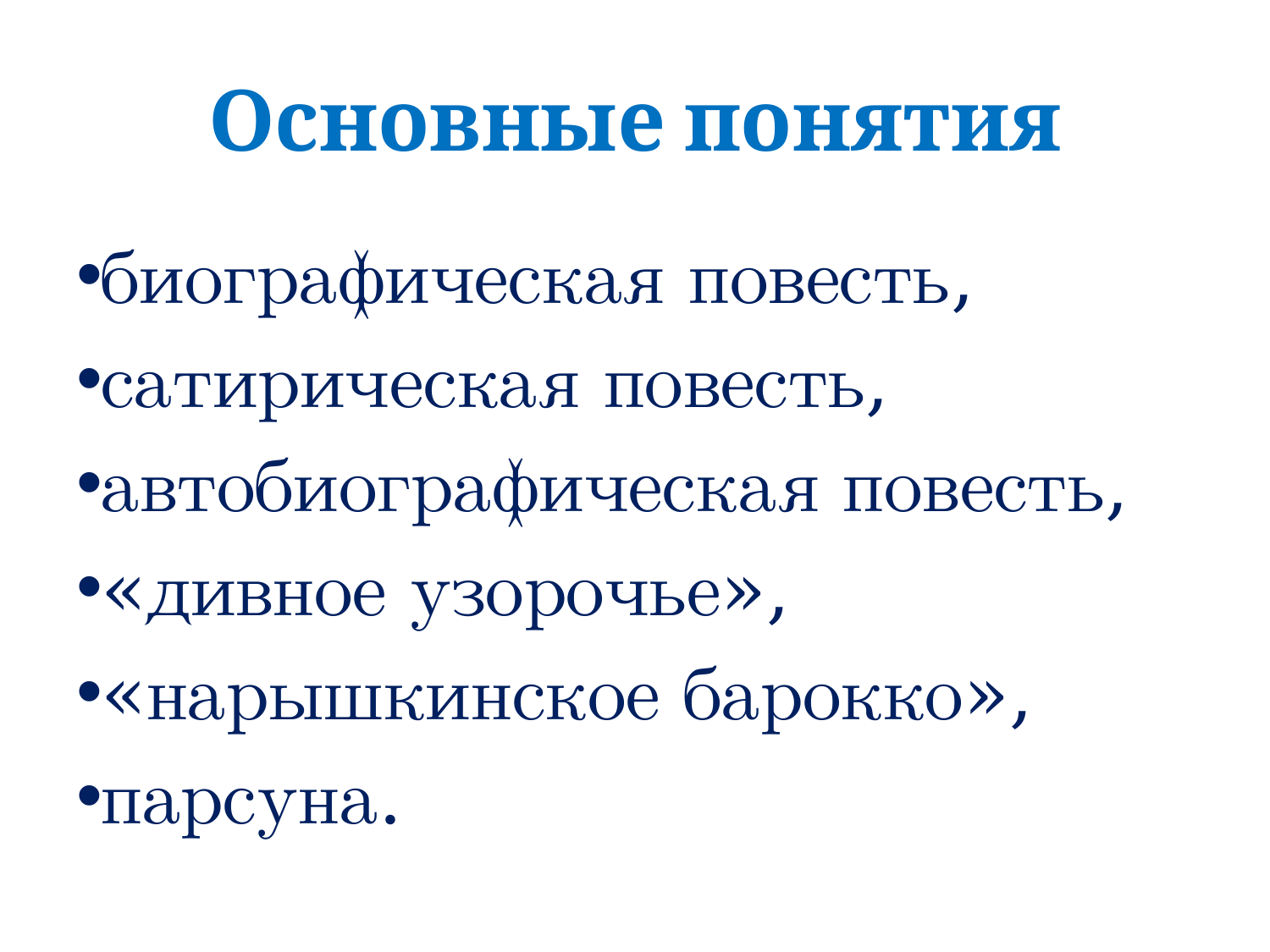

# Основные понятия
биографическая повесть,
сатирическая повесть,
автобиографическая повесть,
«дивное узорочье»,
«нарышкинское барокко»,
парсуна.